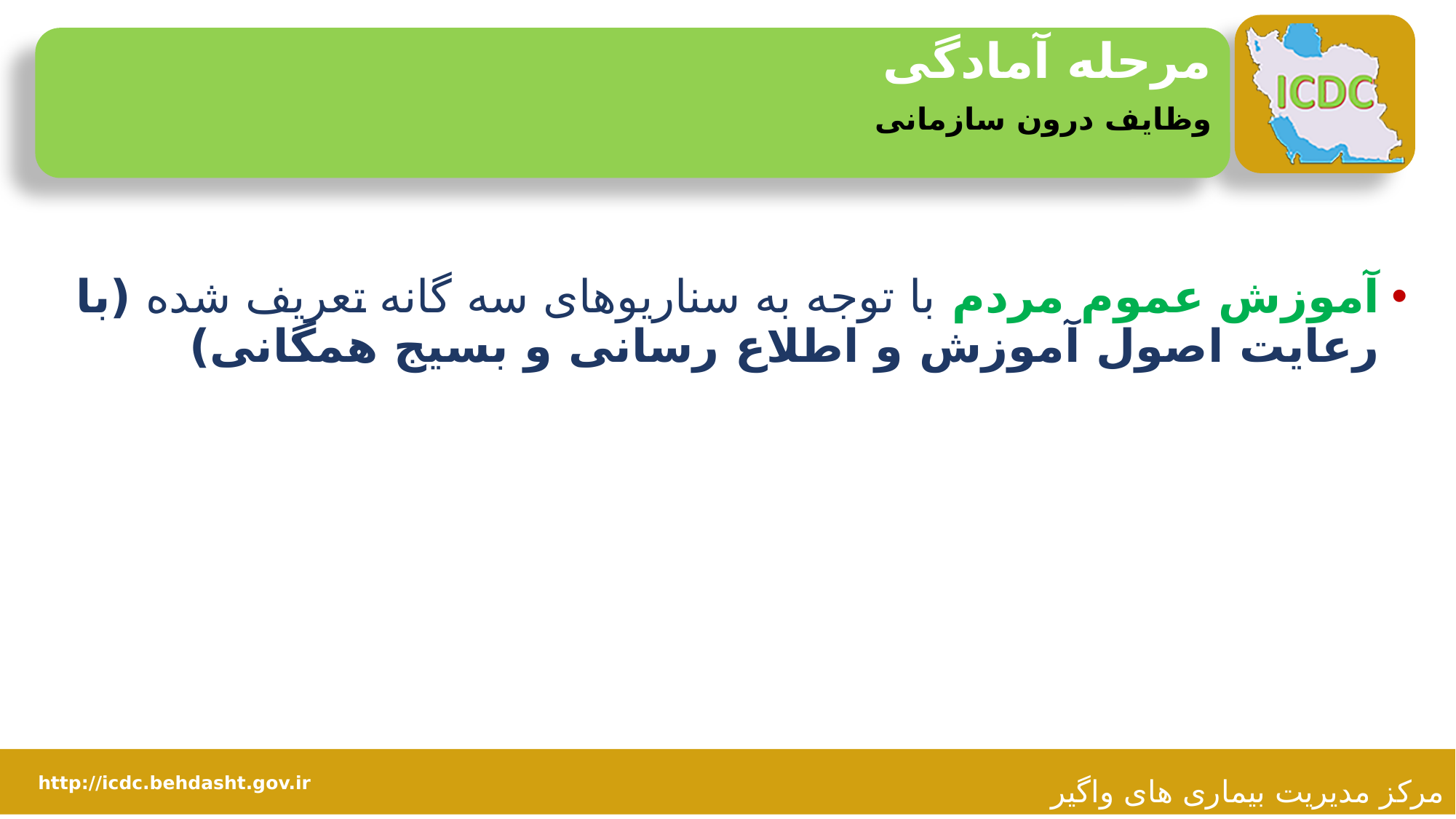

مرحله آمادگی
وظایف درون سازمانی

آموزش عموم مردم با توجه به سناریوهای سه گانه تعریف شده (با رعایت اصول آموزش و اطلاع رسانی و بسیج همگانی)